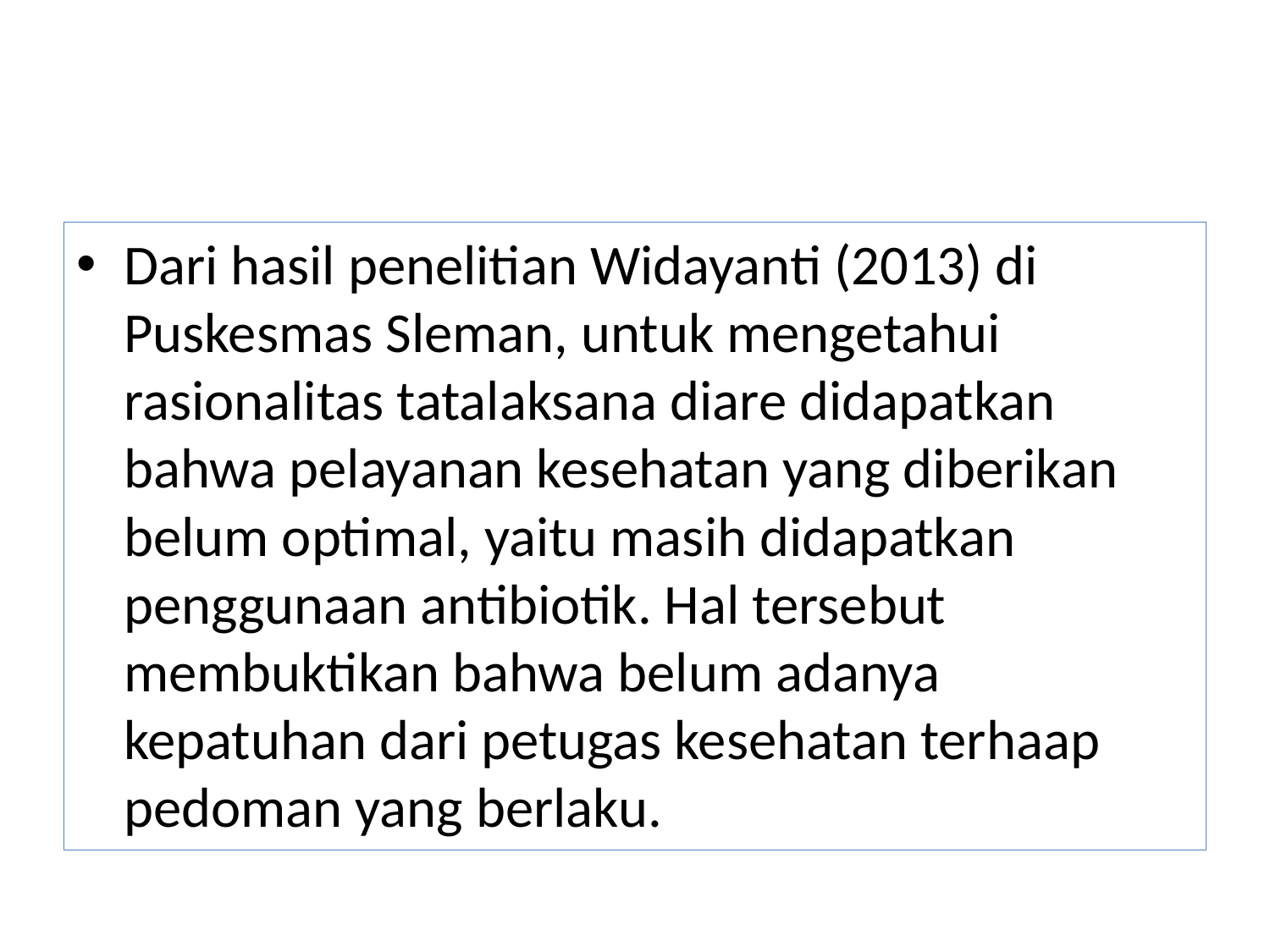

#
Dari hasil penelitian Widayanti (2013) di Puskesmas Sleman, untuk mengetahui rasionalitas tatalaksana diare didapatkan bahwa pelayanan kesehatan yang diberikan belum optimal, yaitu masih didapatkan penggunaan antibiotik. Hal tersebut membuktikan bahwa belum adanya kepatuhan dari petugas kesehatan terhaap pedoman yang berlaku.